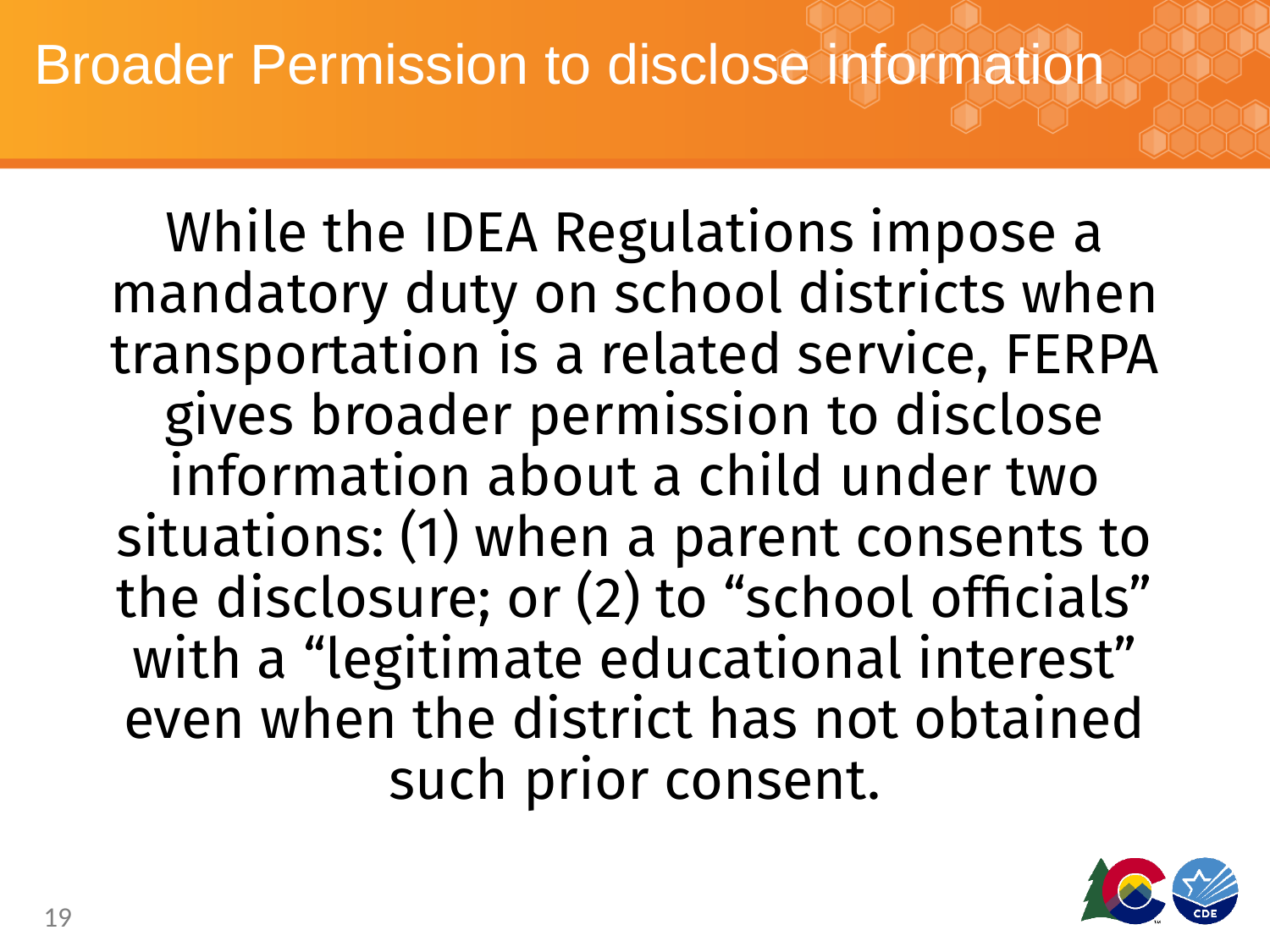

# Broader Permission to disclose information
While the IDEA Regulations impose a mandatory duty on school districts when transportation is a related service, FERPA gives broader permission to disclose information about a child under two situations: (1) when a parent consents to the disclosure; or (2) to “school officials” with a “legitimate educational interest” even when the district has not obtained such prior consent.

19